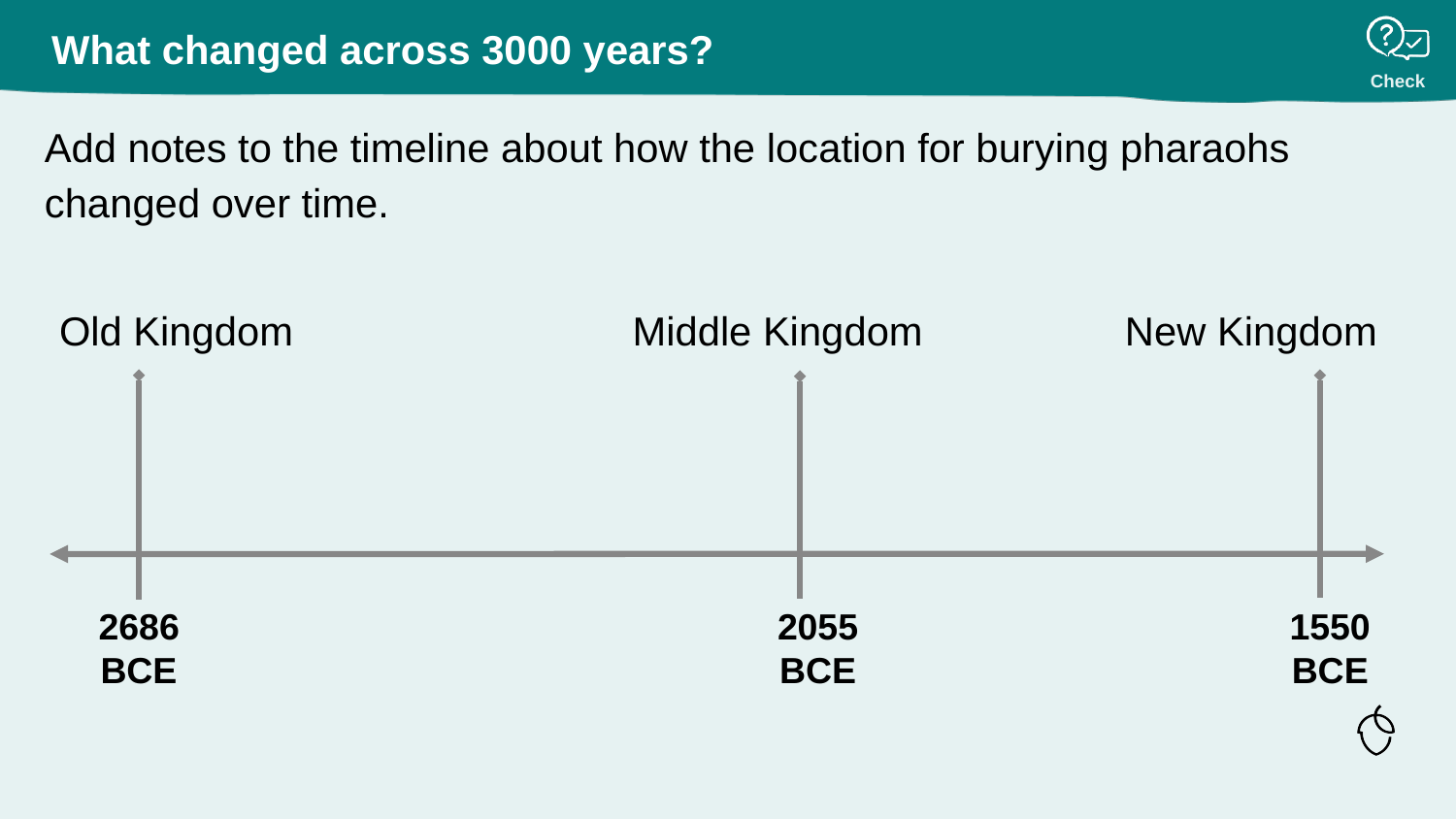

# What changed across 3000 years?
Add notes to the timeline about how the location for burying pharaohs changed over time.
Old Kingdom
Middle Kingdom
New Kingdom
2686 BCE
2055
BCE
1550 BCE